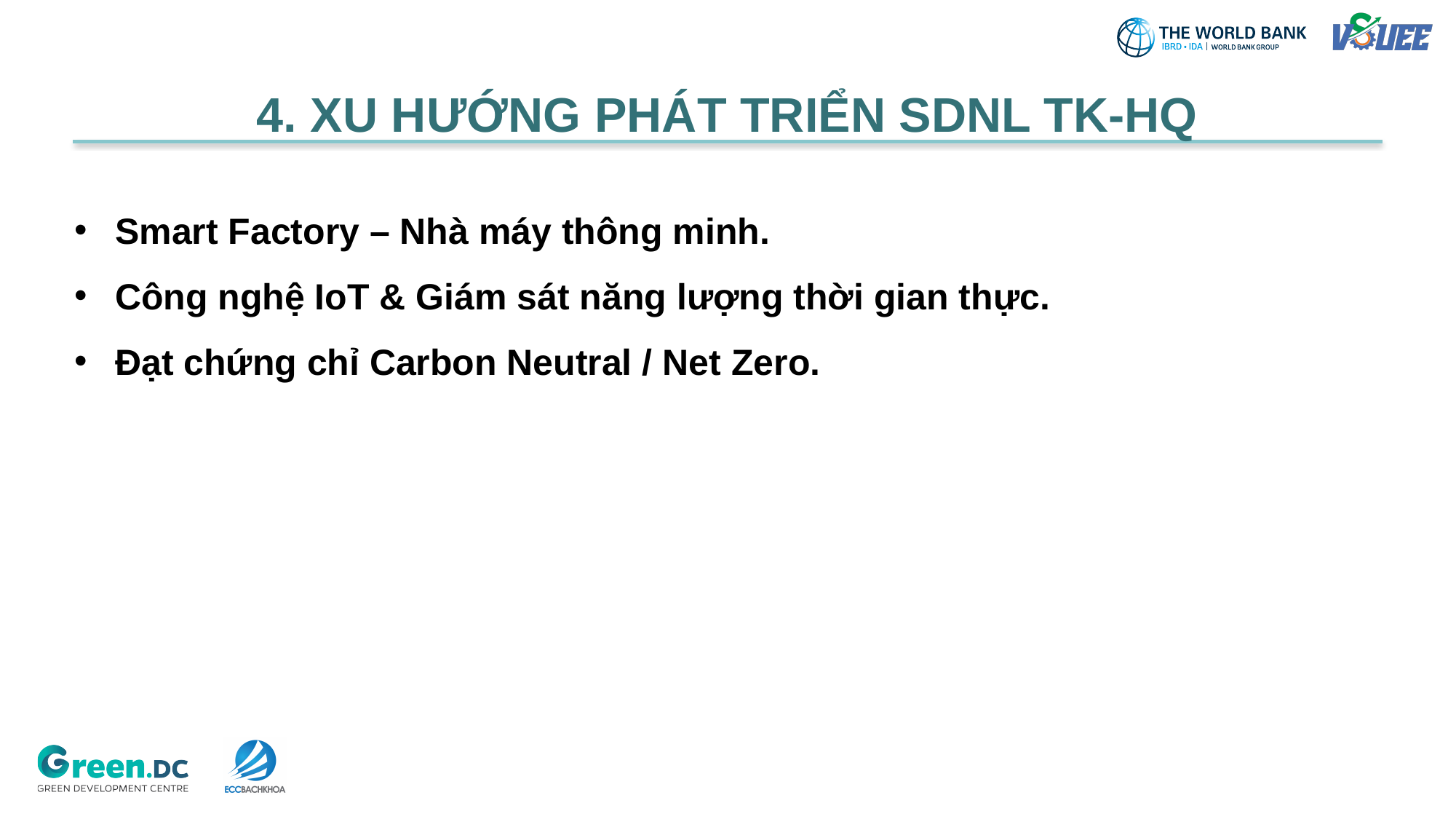

4. XU HƯỚNG PHÁT TRIỂN SDNL TK-HQ

Smart Factory – Nhà máy thông minh.
Công nghệ IoT & Giám sát năng lượng thời gian thực.
Đạt chứng chỉ Carbon Neutral / Net Zero.